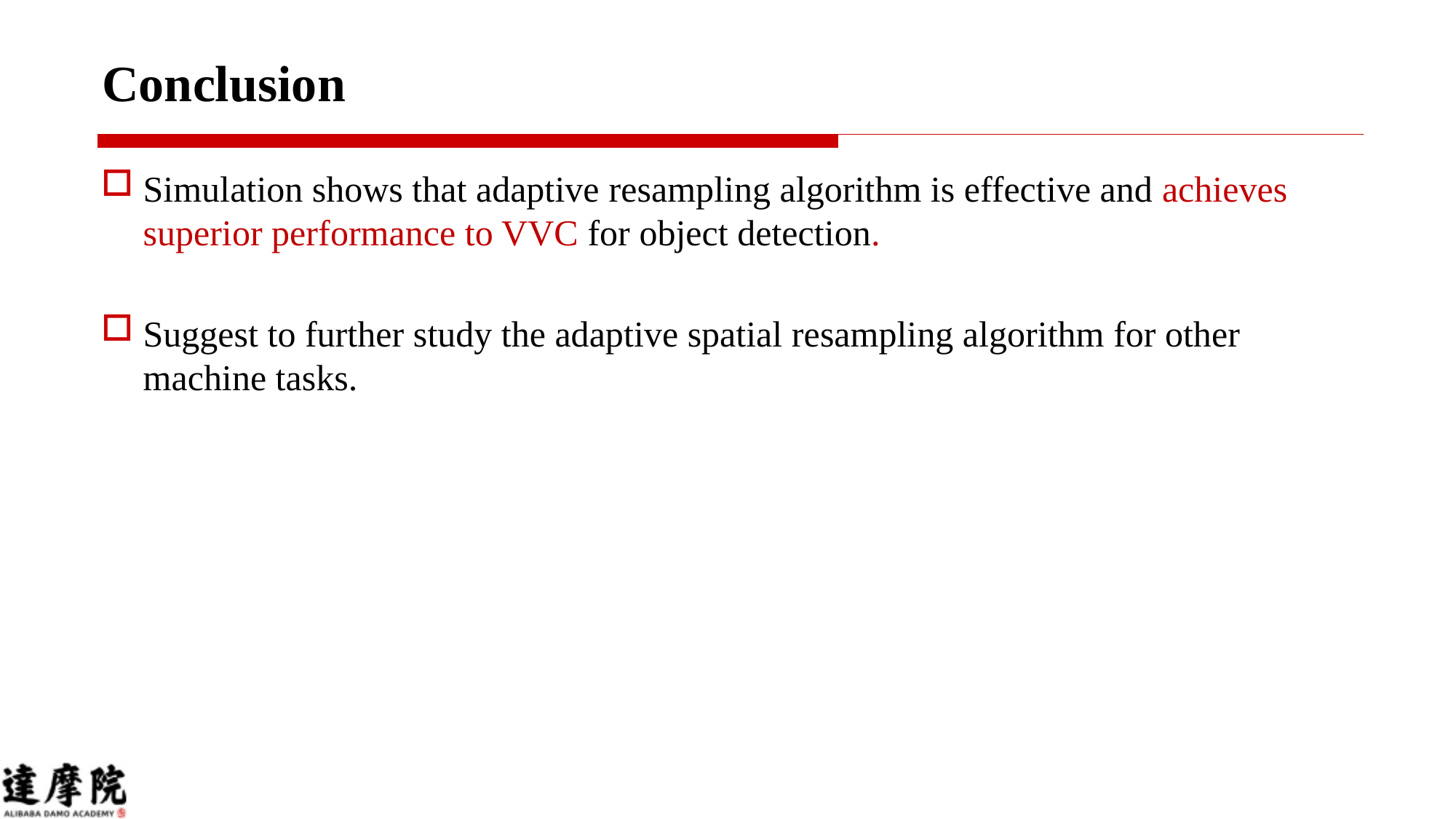

# Conclusion
Simulation shows that adaptive resampling algorithm is effective and achieves superior performance to VVC for object detection.

Suggest to further study the adaptive spatial resampling algorithm for other machine tasks.